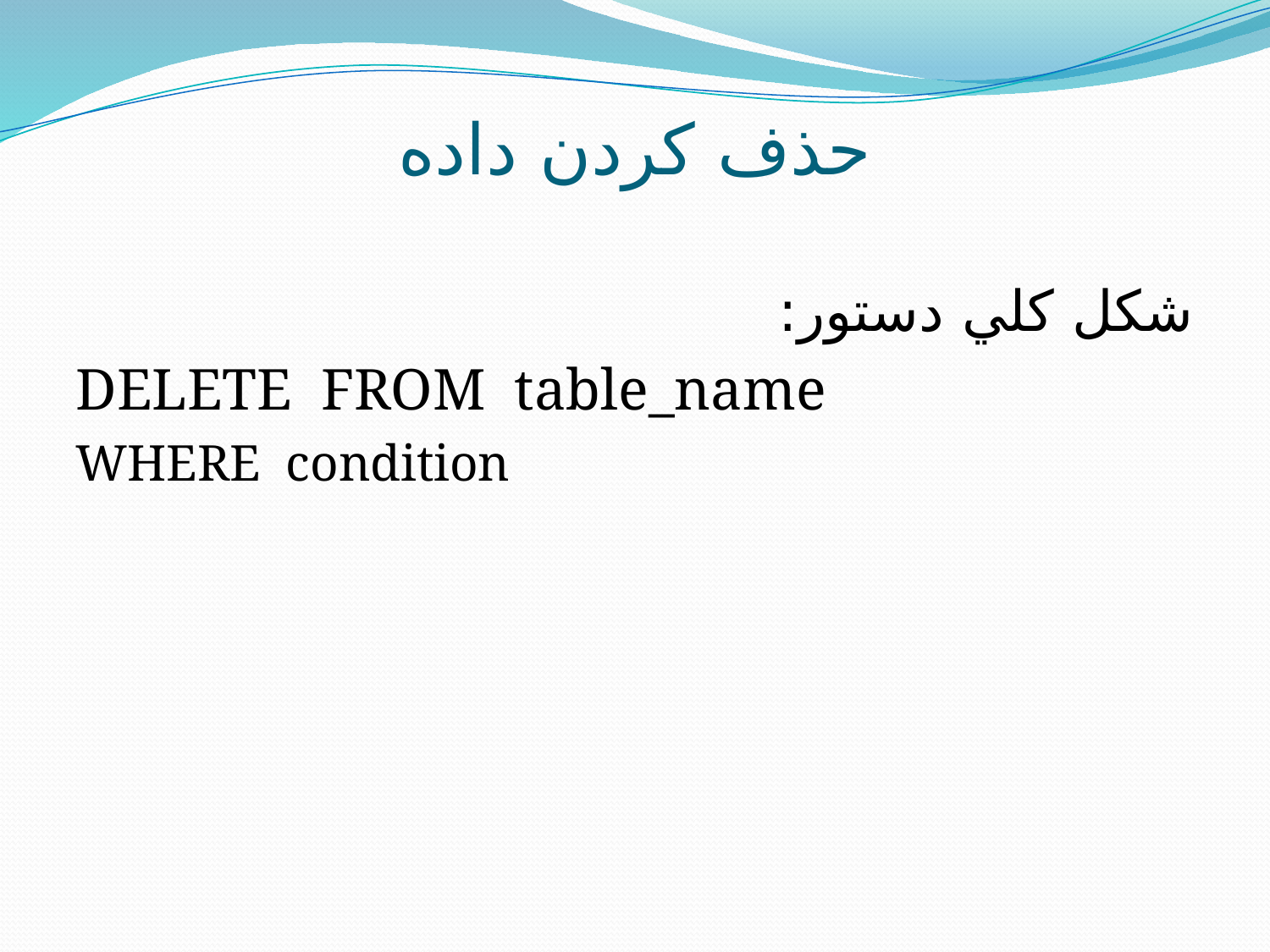

# حذف کردن داده
شکل کلي دستور:
DELETE  FROM  table_name
WHERE  condition